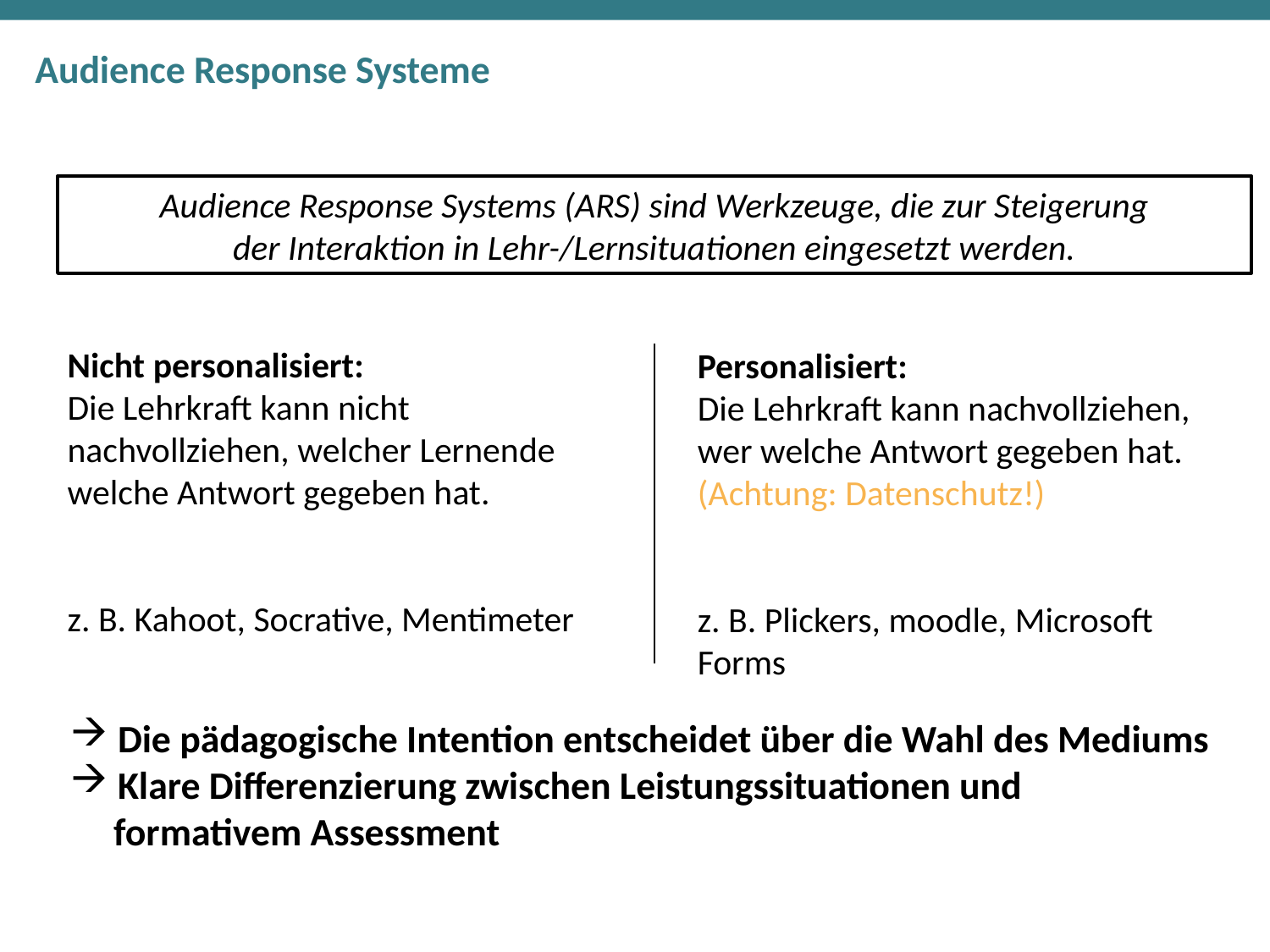

1. Ausgewählte Theorie
# Audience Response Systeme

Audience Response Systems (ARS) sind Werkzeuge, die zur Steigerung der Interaktion in Lehr-/Lernsituationen eingesetzt werden.
Nicht personalisiert:
Die Lehrkraft kann nicht nachvollziehen, welcher Lernende welche Antwort gegeben hat.

z. B. Kahoot, Socrative, Mentimeter

Personalisiert:
Die Lehrkraft kann nachvollziehen, wer welche Antwort gegeben hat. (Achtung: Datenschutz!)

z. B. Plickers, moodle, Microsoft Forms
Die pädagogische Intention entscheidet über die Wahl des Mediums
Klare Differenzierung zwischen Leistungssituationen und
     formativem Assessment